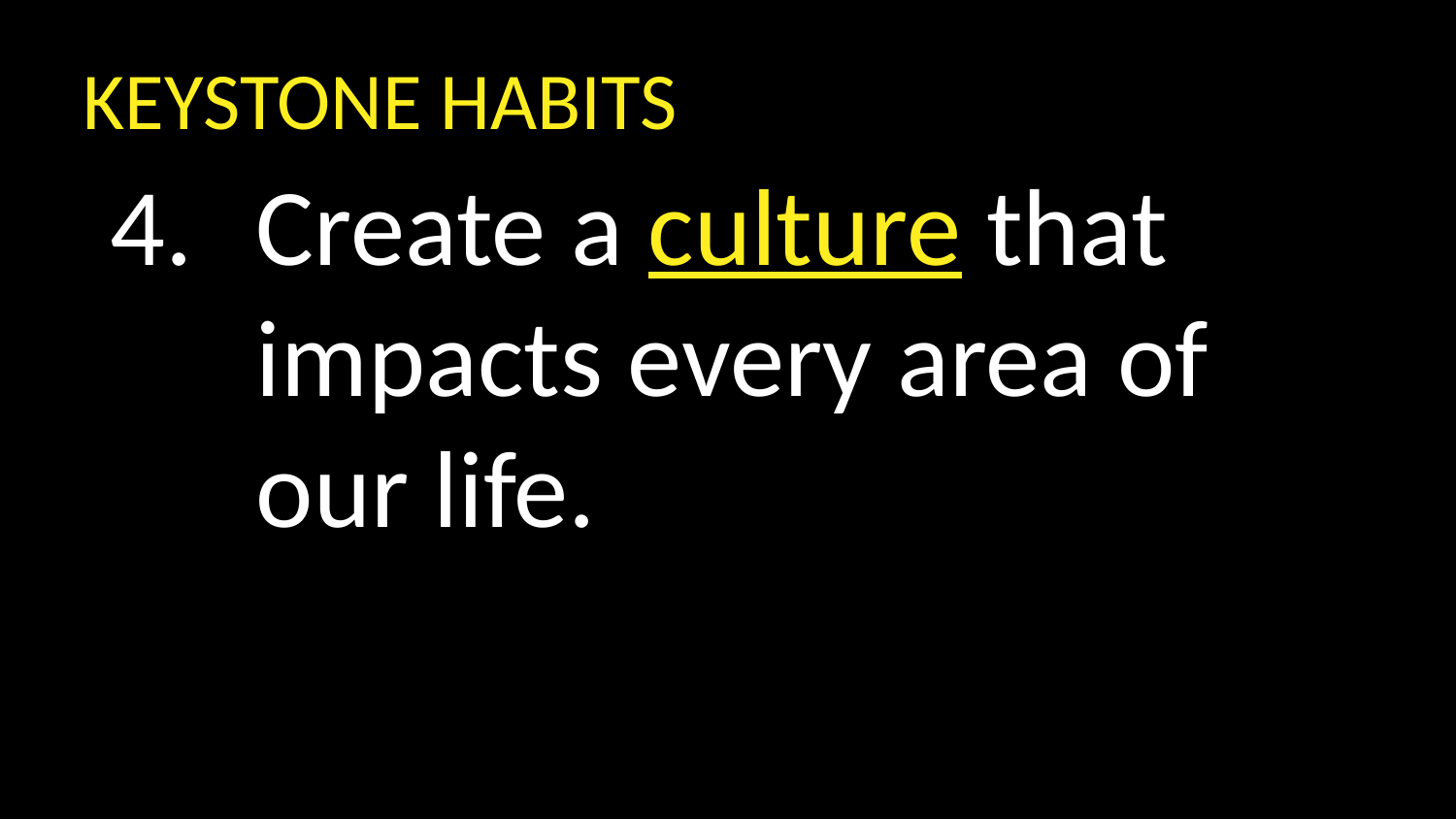

KEYSTONE HABITS
Create a culture that impacts every area of our life.